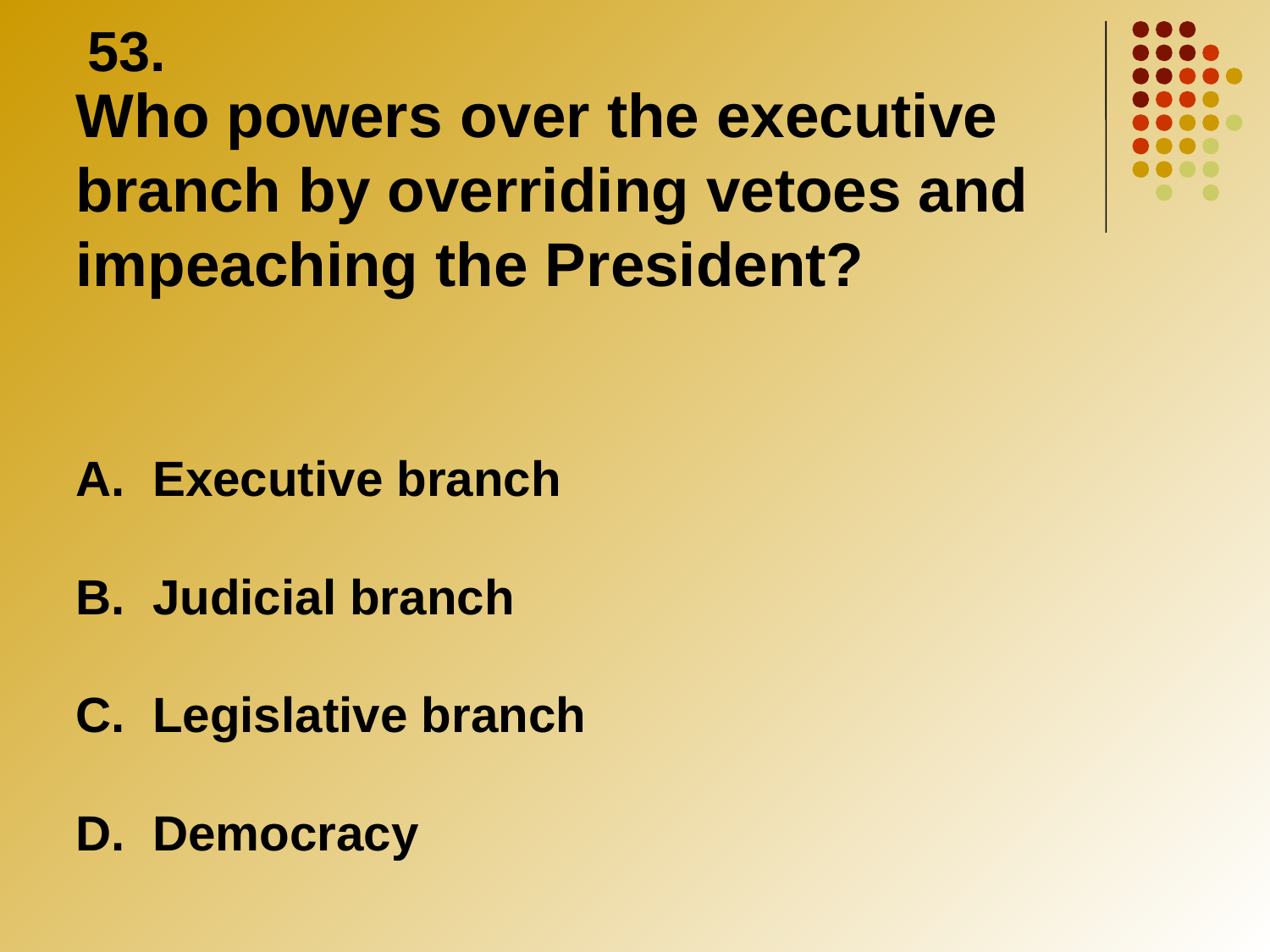

53.
Who powers over the executive branch by overriding vetoes and impeaching the President?
A.  Executive branch
B.  Judicial branch
C.  Legislative branch
D.  Democracy